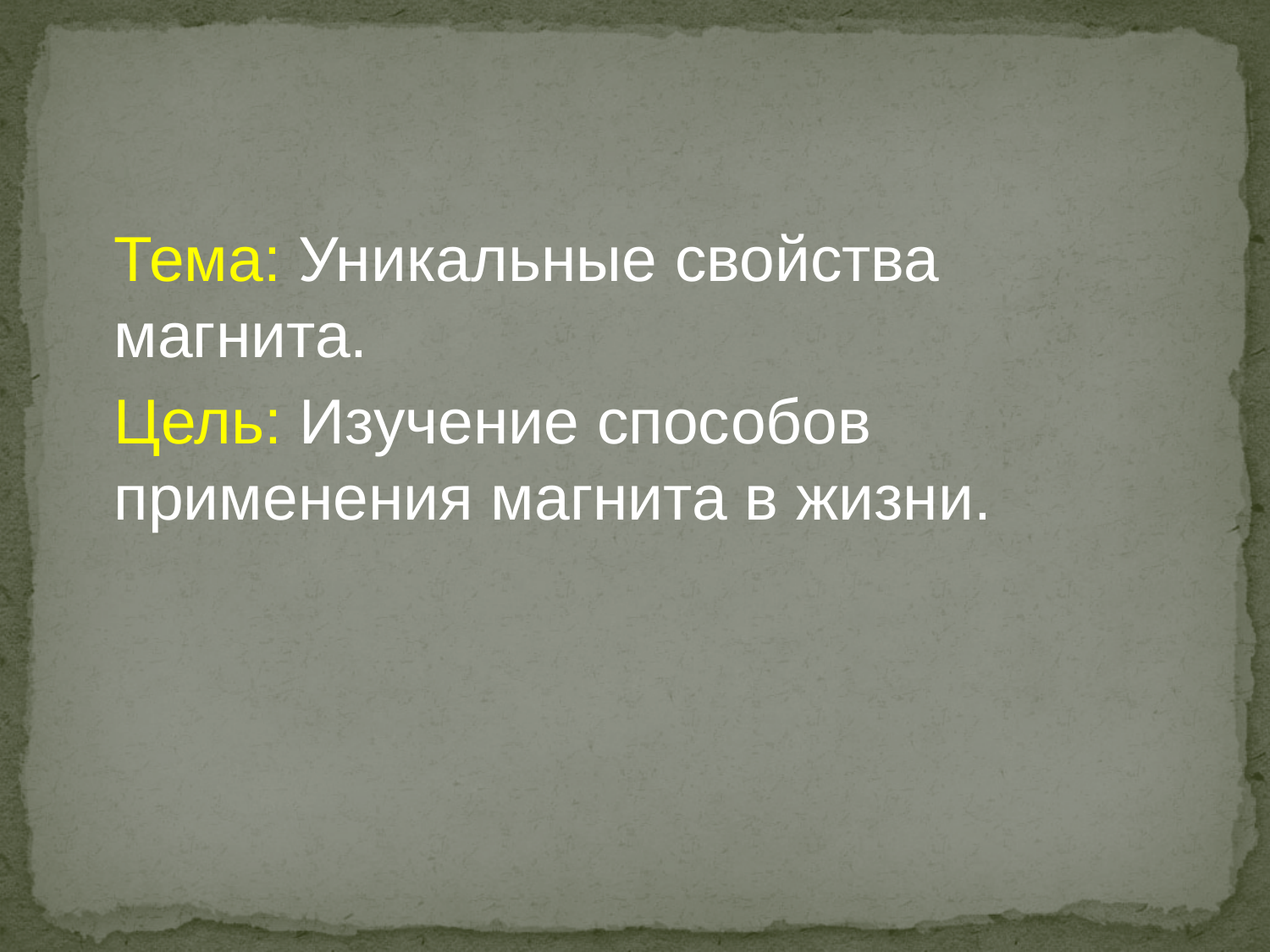

#
	Тема: Уникальные свойства магнита.
	Цель: Изучение способов применения магнита в жизни.